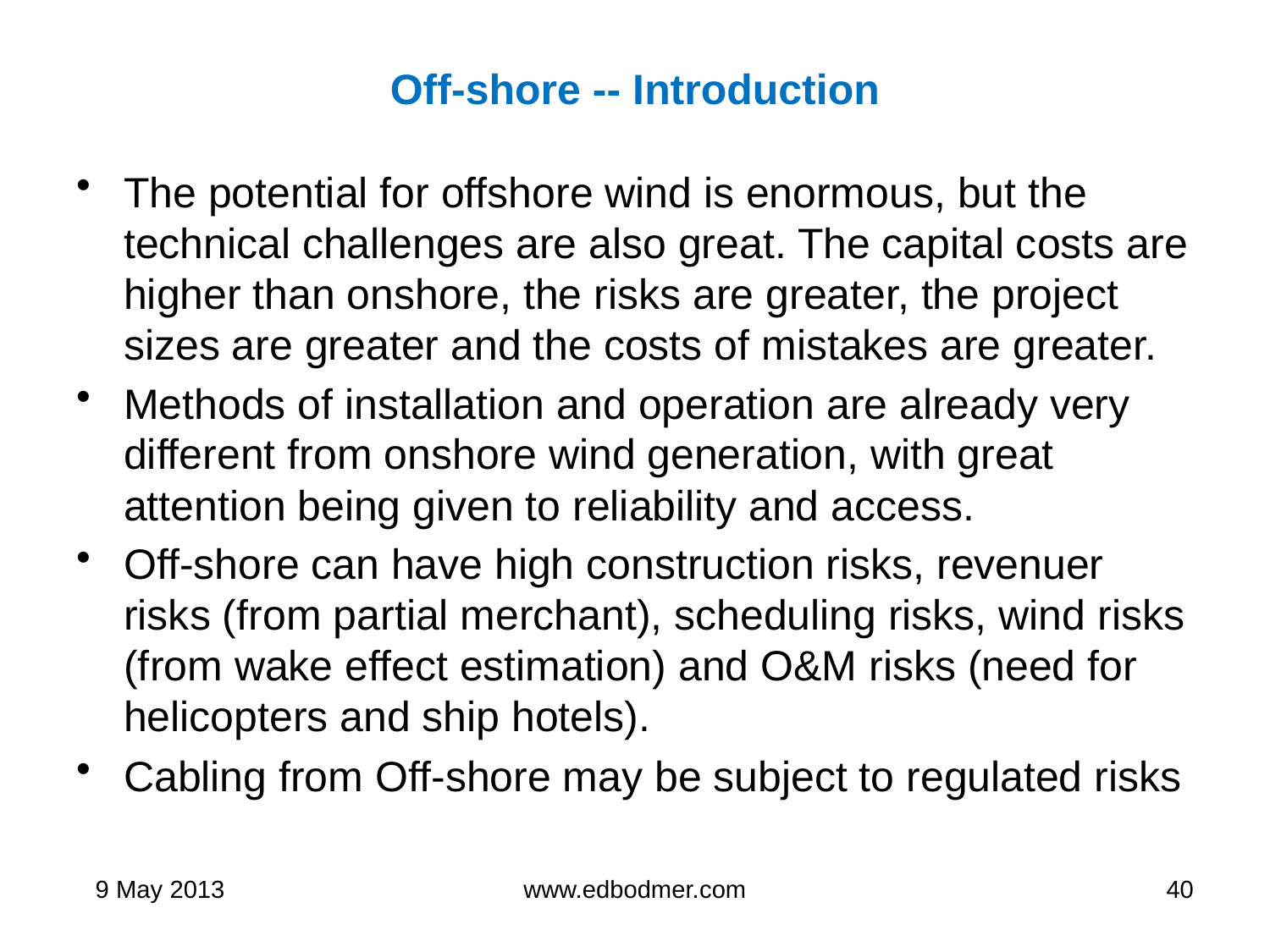

# Off-shore -- Introduction
The potential for offshore wind is enormous, but the technical challenges are also great. The capital costs are higher than onshore, the risks are greater, the project sizes are greater and the costs of mistakes are greater.
Methods of installation and operation are already very different from onshore wind generation, with great attention being given to reliability and access.
Off-shore can have high construction risks, revenuer risks (from partial merchant), scheduling risks, wind risks (from wake effect estimation) and O&M risks (need for helicopters and ship hotels).
Cabling from Off-shore may be subject to regulated risks
9 May 2013
www.edbodmer.com
40